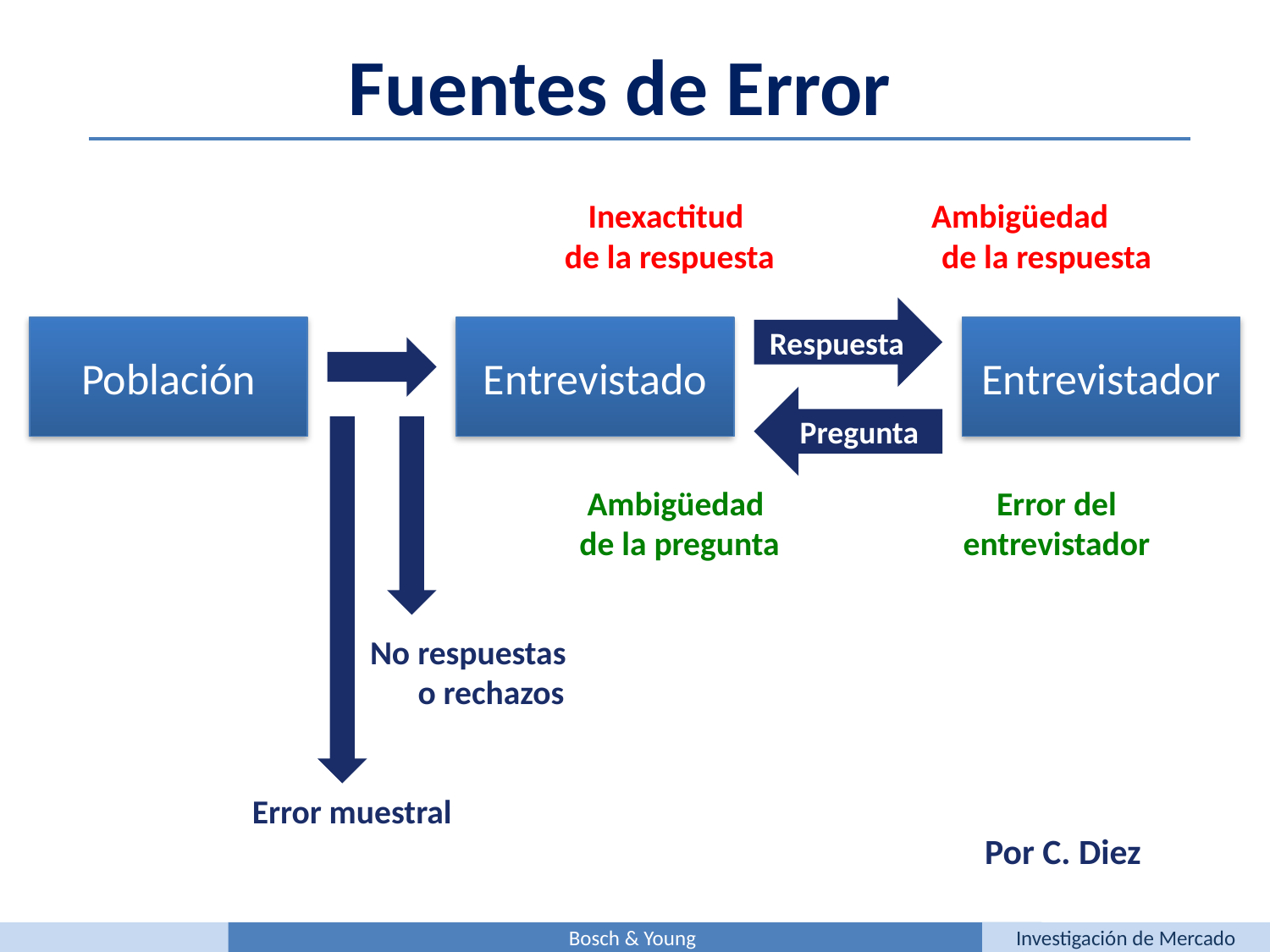

Fuentes de Error
Inexactitud
de la respuesta
Ambigüedad
de la respuesta
Respuesta
Población
Entrevistado
Entrevistador

Pregunta
Ambigüedad
de la pregunta
Error del entrevistador

No respuestas
o rechazos
Error muestral
Por C. Diez

Bosch & Young
Investigación de Mercado